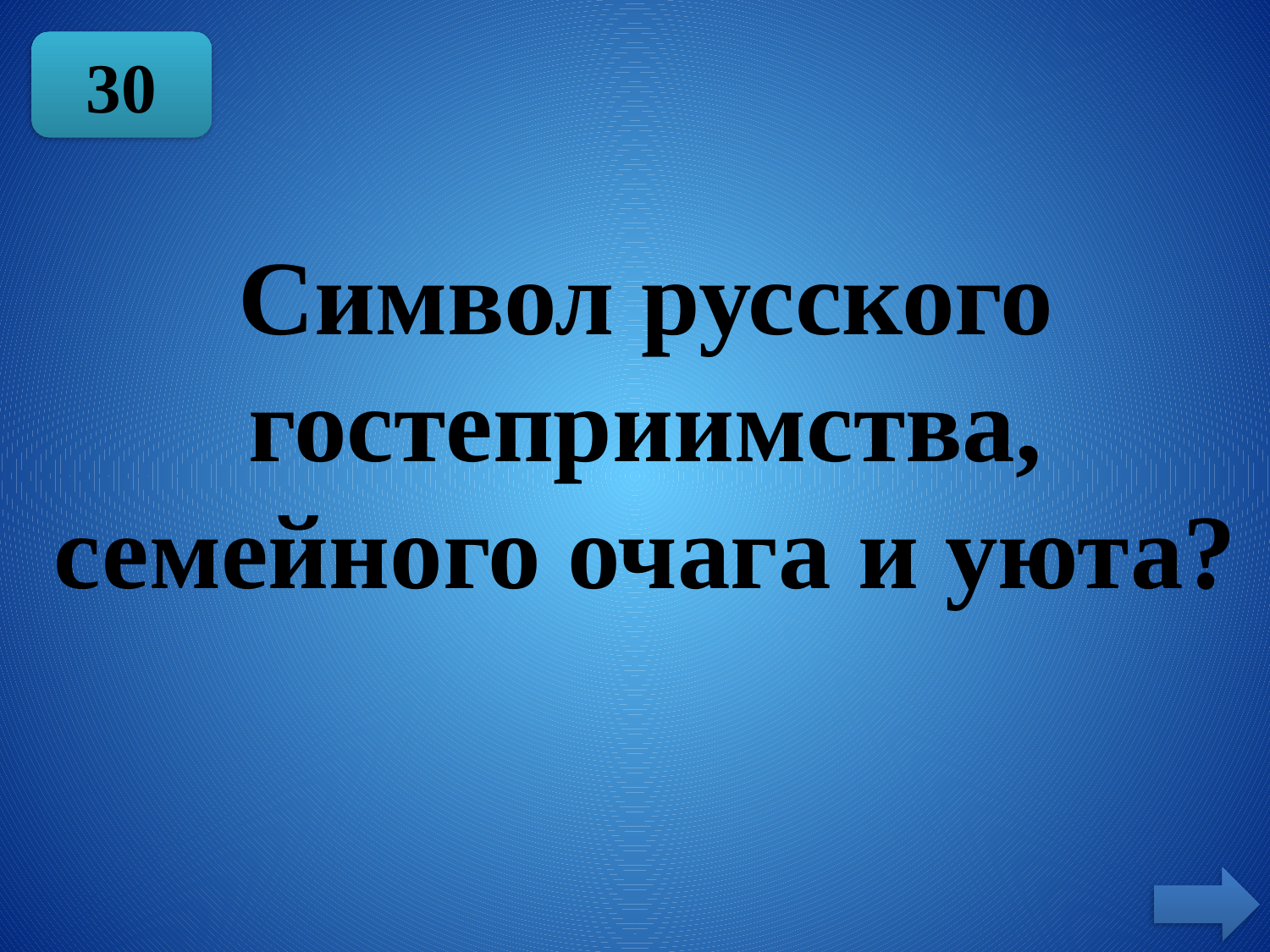

30
Символ русского гостеприимства, семейного очага и уюта?